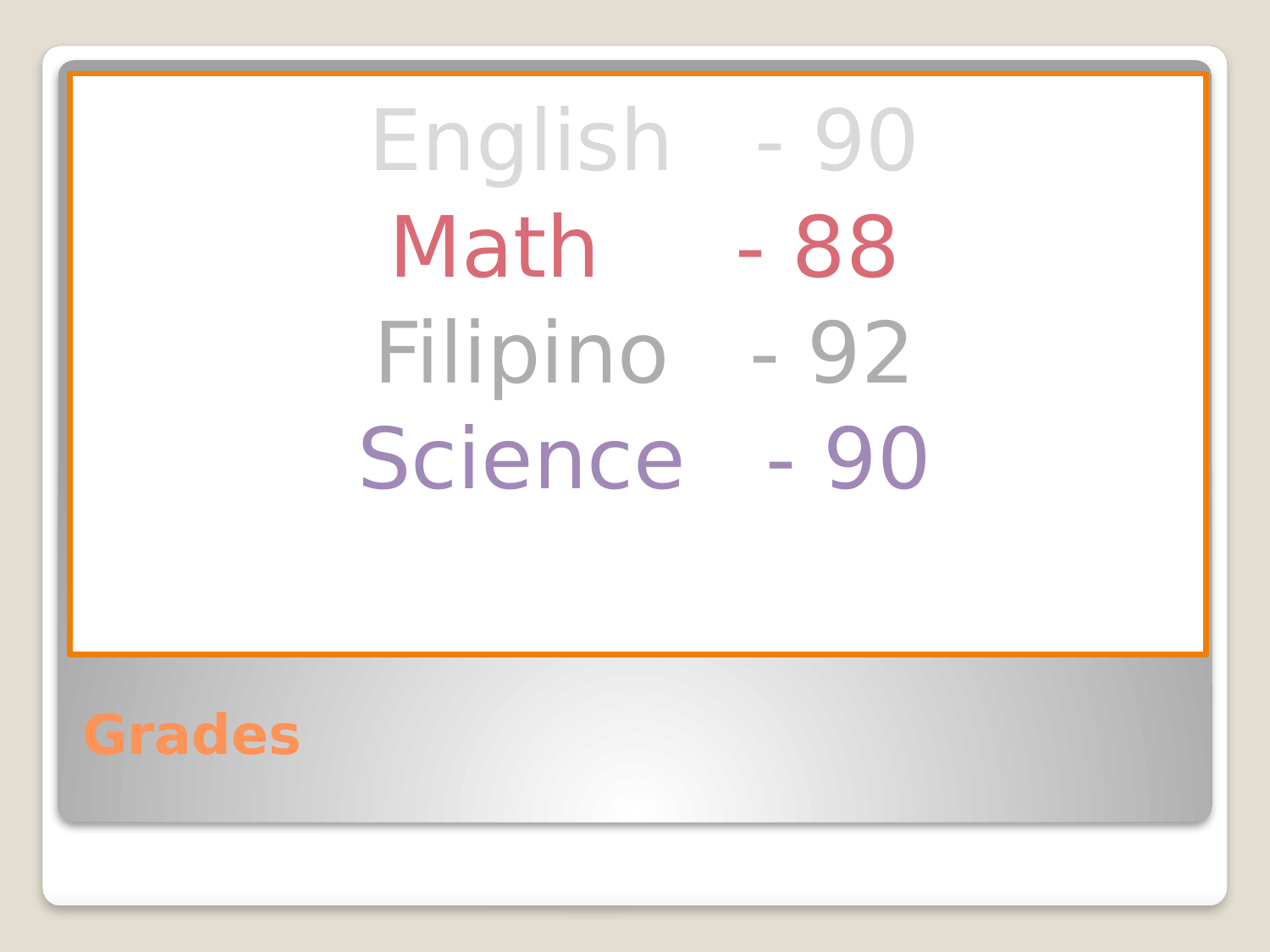

English   - 90
Math     - 88
Filipino   - 92
Science   - 90

# Grades